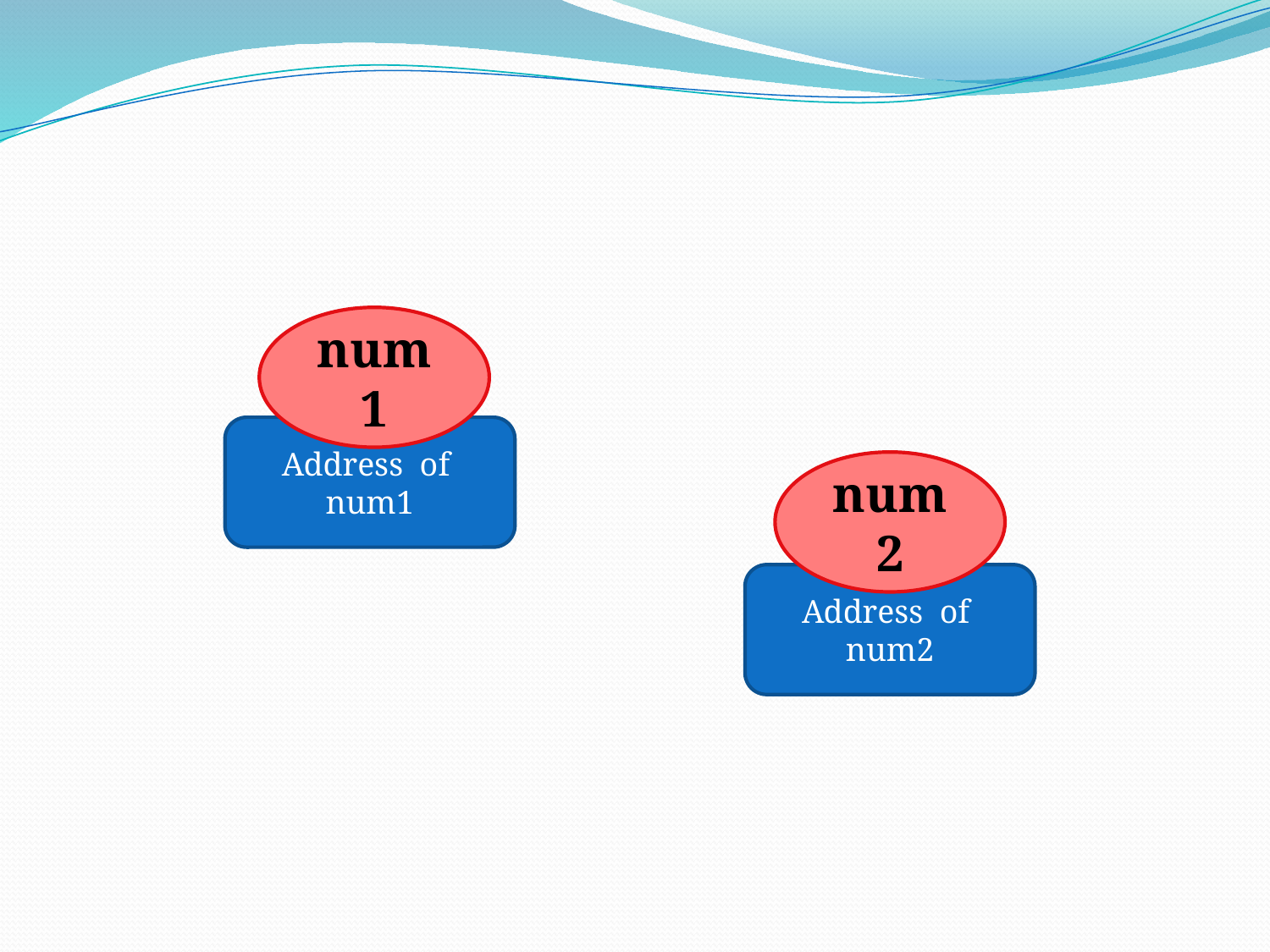

#

num1
Address  of  num1
num2
Address  of  num2